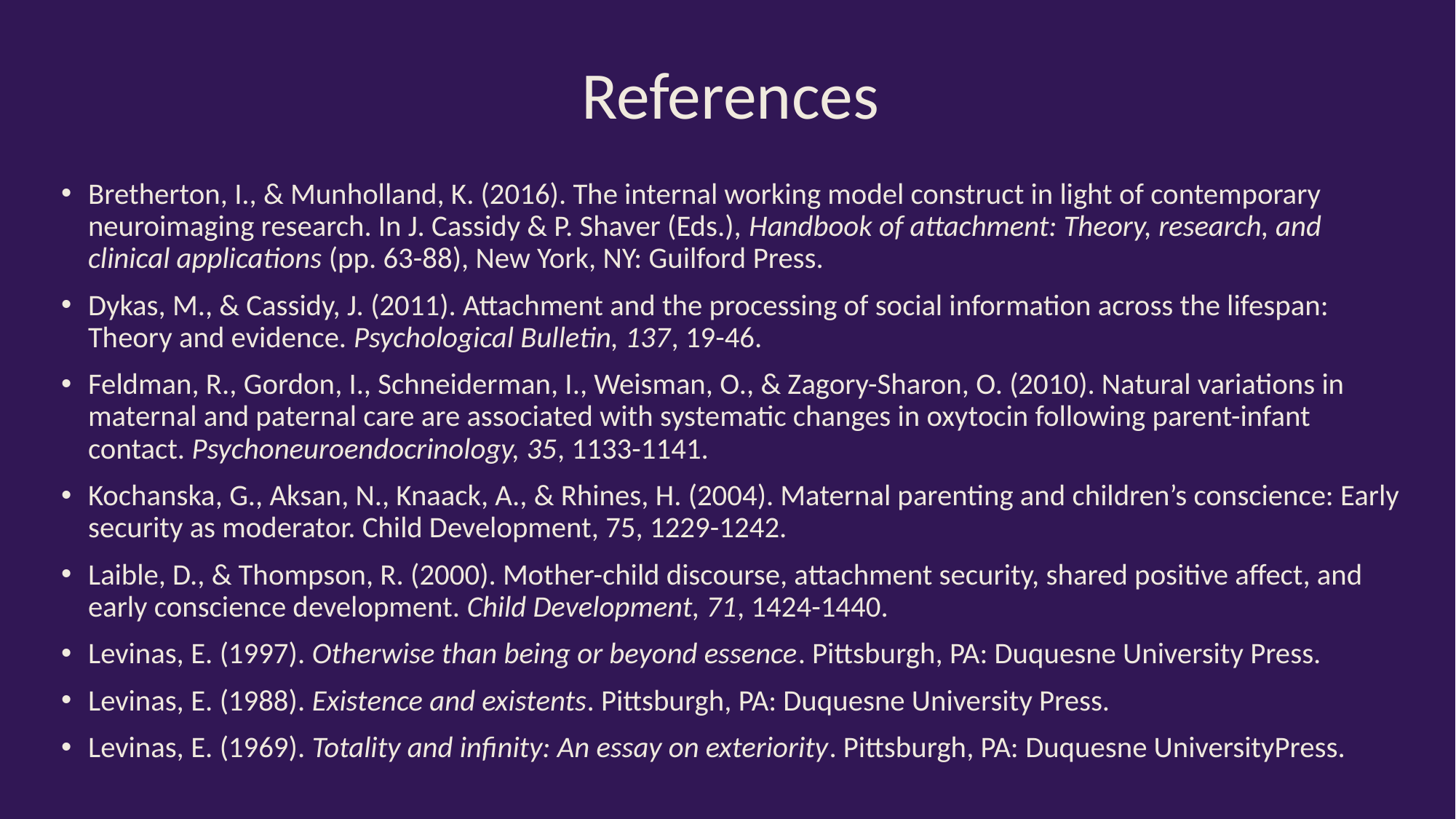

# References
Bretherton, I., & Munholland, K. (2016). The internal working model construct in light of contemporary neuroimaging research. In J. Cassidy & P. Shaver (Eds.), Handbook of attachment: Theory, research, and clinical applications (pp. 63-88), New York, NY: Guilford Press.
Dykas, M., & Cassidy, J. (2011). Attachment and the processing of social information across the lifespan: Theory and evidence. Psychological Bulletin, 137, 19-46.
Feldman, R., Gordon, I., Schneiderman, I., Weisman, O., & Zagory-Sharon, O. (2010). Natural variations in maternal and paternal care are associated with systematic changes in oxytocin following parent-infant contact. Psychoneuroendocrinology, 35, 1133-1141.
Kochanska, G., Aksan, N., Knaack, A., & Rhines, H. (2004). Maternal parenting and children’s conscience: Early security as moderator. Child Development, 75, 1229-1242.
Laible, D., & Thompson, R. (2000). Mother-child discourse, attachment security, shared positive affect, and early conscience development. Child Development, 71, 1424-1440.
Levinas, E. (1997). Otherwise than being or beyond essence. Pittsburgh, PA: Duquesne University Press.
Levinas, E. (1988). Existence and existents. Pittsburgh, PA: Duquesne University Press.
Levinas, E. (1969). Totality and infinity: An essay on exteriority. Pittsburgh, PA: Duquesne UniversityPress.